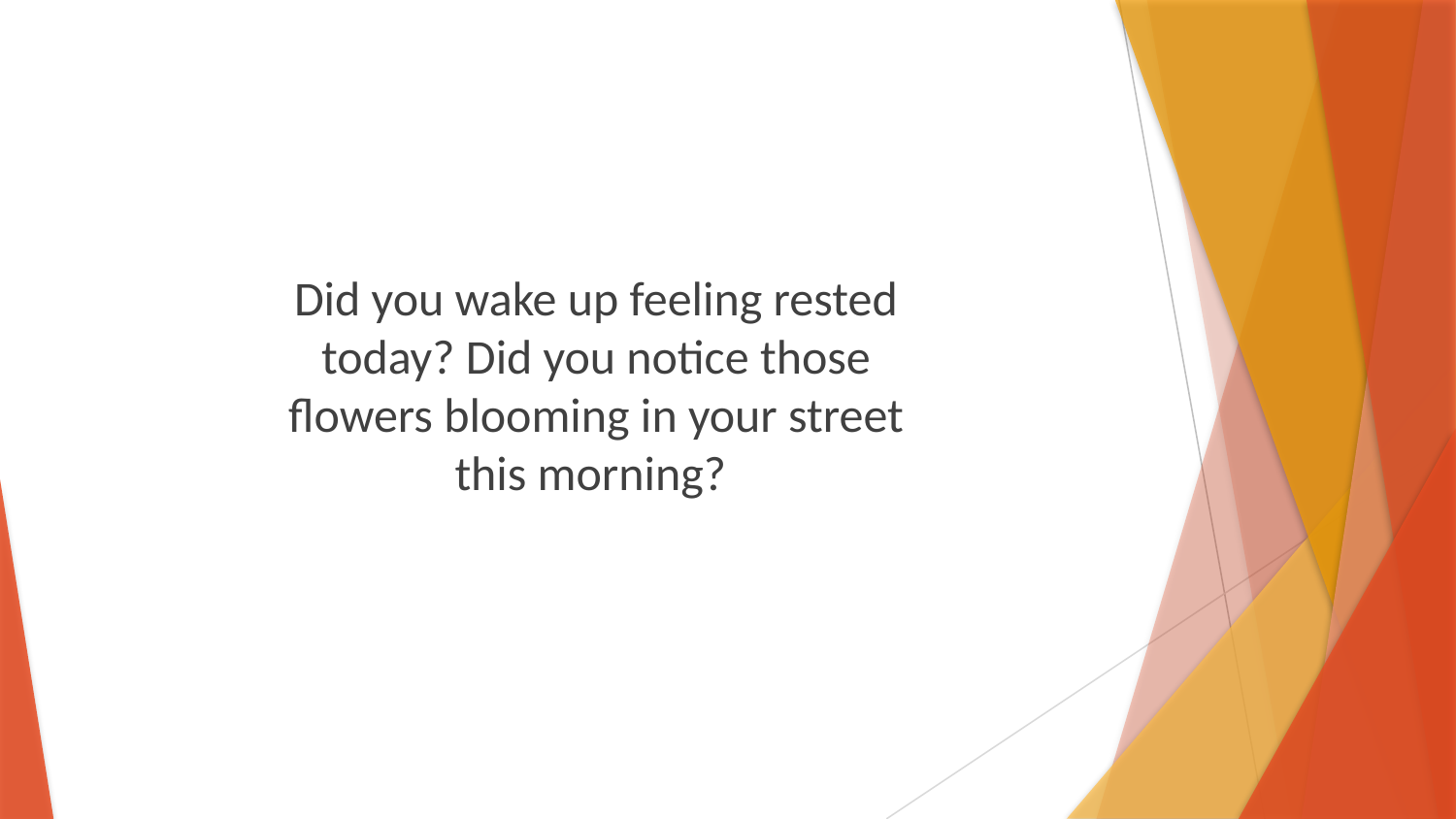

Did you wake up feeling rested today? Did you notice those flowers blooming in your street this morning?